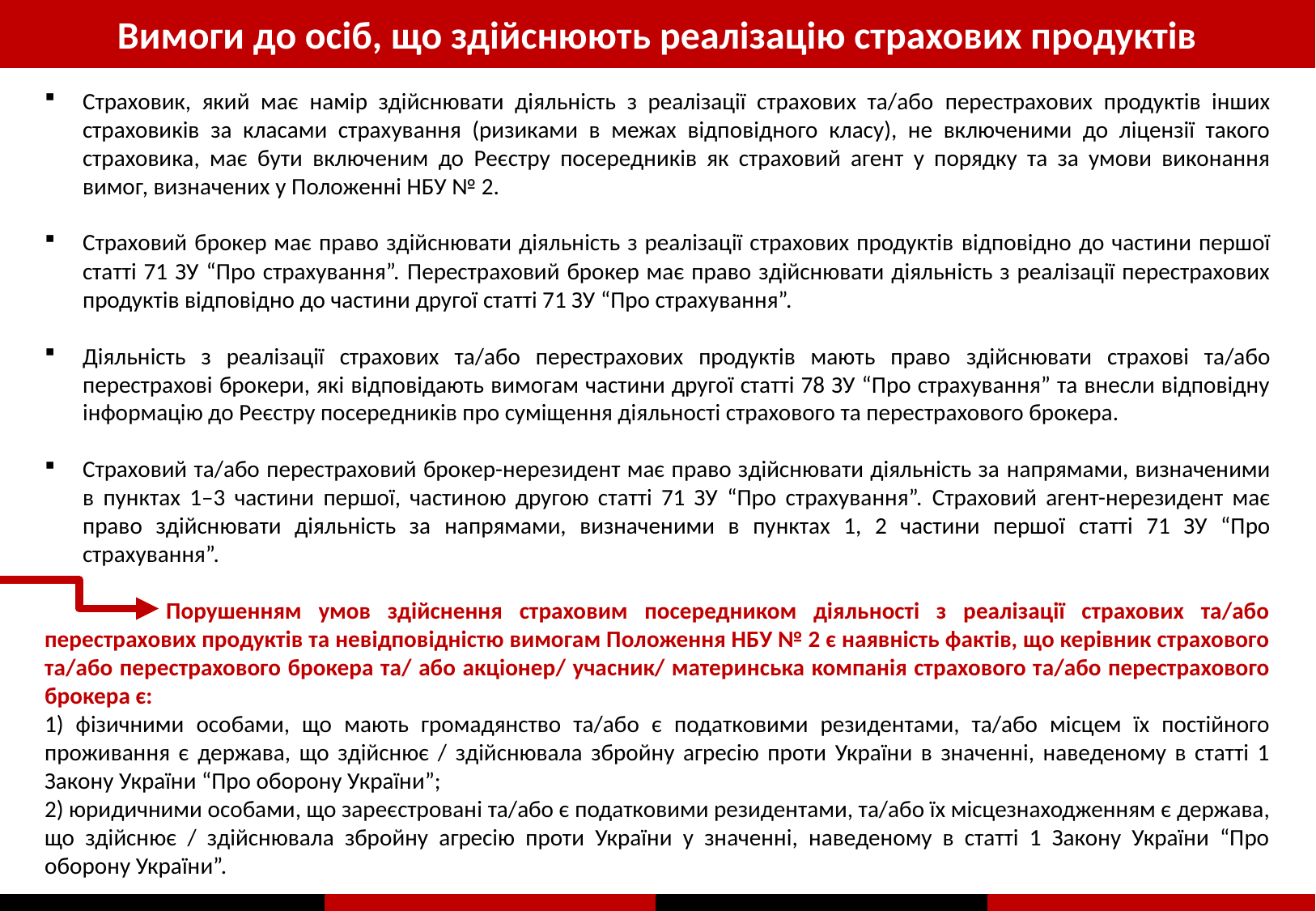

Вимоги до осіб, що здійснюють реалізацію страхових продуктів
Страховик, який має намір здійснювати діяльність з реалізації страхових та/або перестрахових продуктів інших страховиків за класами страхування (ризиками в межах відповідного класу), не включеними до ліцензії такого страховика, має бути включеним до Реєстру посередників як страховий агент у порядку та за умови виконання вимог, визначених у Положенні НБУ № 2.

Страховий брокер має право здійснювати діяльність з реалізації страхових продуктів відповідно до частини першої статті 71 ЗУ “Про страхування”. Перестраховий брокер має право здійснювати діяльність з реалізації перестрахових продуктів відповідно до частини другої статті 71 ЗУ “Про страхування”.

Діяльність з реалізації страхових та/або перестрахових продуктів мають право здійснювати страхові та/або перестрахові брокери, які відповідають вимогам частини другої статті 78 ЗУ “Про страхування” та внесли відповідну інформацію до Реєстру посередників про суміщення діяльності страхового та перестрахового брокера.

Страховий та/або перестраховий брокер-нерезидент має право здійснювати діяльність за напрямами, визначеними в пунктах 1–3 частини першої, частиною другою статті 71 ЗУ “Про страхування”. Страховий агент-нерезидент має право здійснювати діяльність за напрямами, визначеними в пунктах 1, 2 частини першої статті 71 ЗУ “Про страхування”.

	Порушенням умов здійснення страховим посередником діяльності з реалізації страхових та/або перестрахових продуктів та невідповідністю вимогам Положення НБУ № 2 є наявність фактів, що керівник страхового та/або перестрахового брокера та/ або акціонер/ учасник/ материнська компанія страхового та/або перестрахового брокера є:
1) фізичними особами, що мають громадянство та/або є податковими резидентами, та/або місцем їх постійного проживання є держава, що здійснює / здійснювала збройну агресію проти України в значенні, наведеному в статті 1 Закону України “Про оборону України”;
2) юридичними особами, що зареєстровані та/або є податковими резидентами, та/або їх місцезнаходженням є держава, що здійснює / здійснювала збройну агресію проти України у значенні, наведеному в статті 1 Закону України “Про оборону України”.